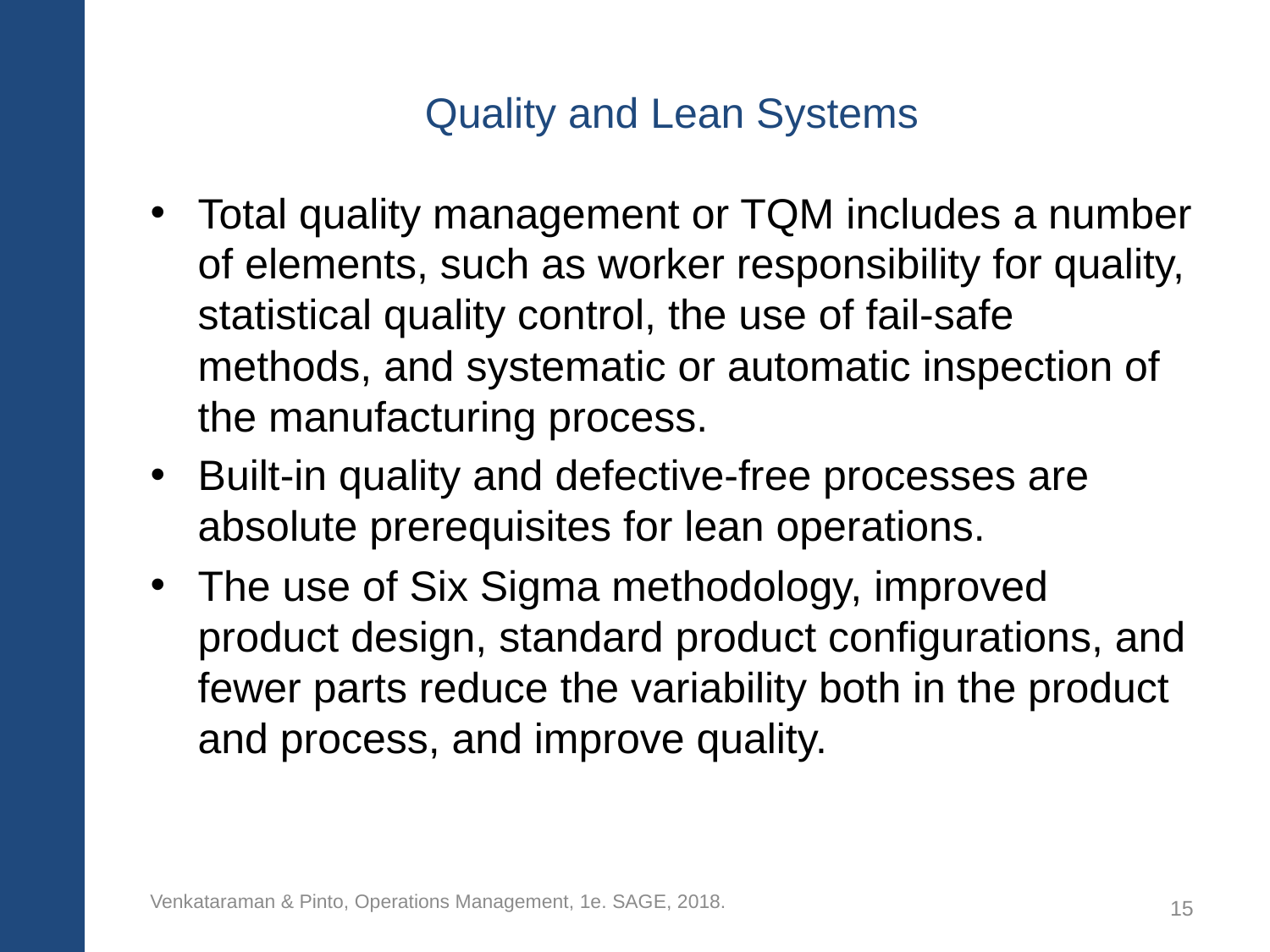

# Quality and Lean Systems
Total quality management or TQM includes a number of elements, such as worker responsibility for quality, statistical quality control, the use of fail-safe methods, and systematic or automatic inspection of the manufacturing process.
Built-in quality and defective-free processes are absolute prerequisites for lean operations.
The use of Six Sigma methodology, improved product design, standard product configurations, and fewer parts reduce the variability both in the product and process, and improve quality.

Venkataraman & Pinto, Operations Management, 1e. SAGE, 2018.
15